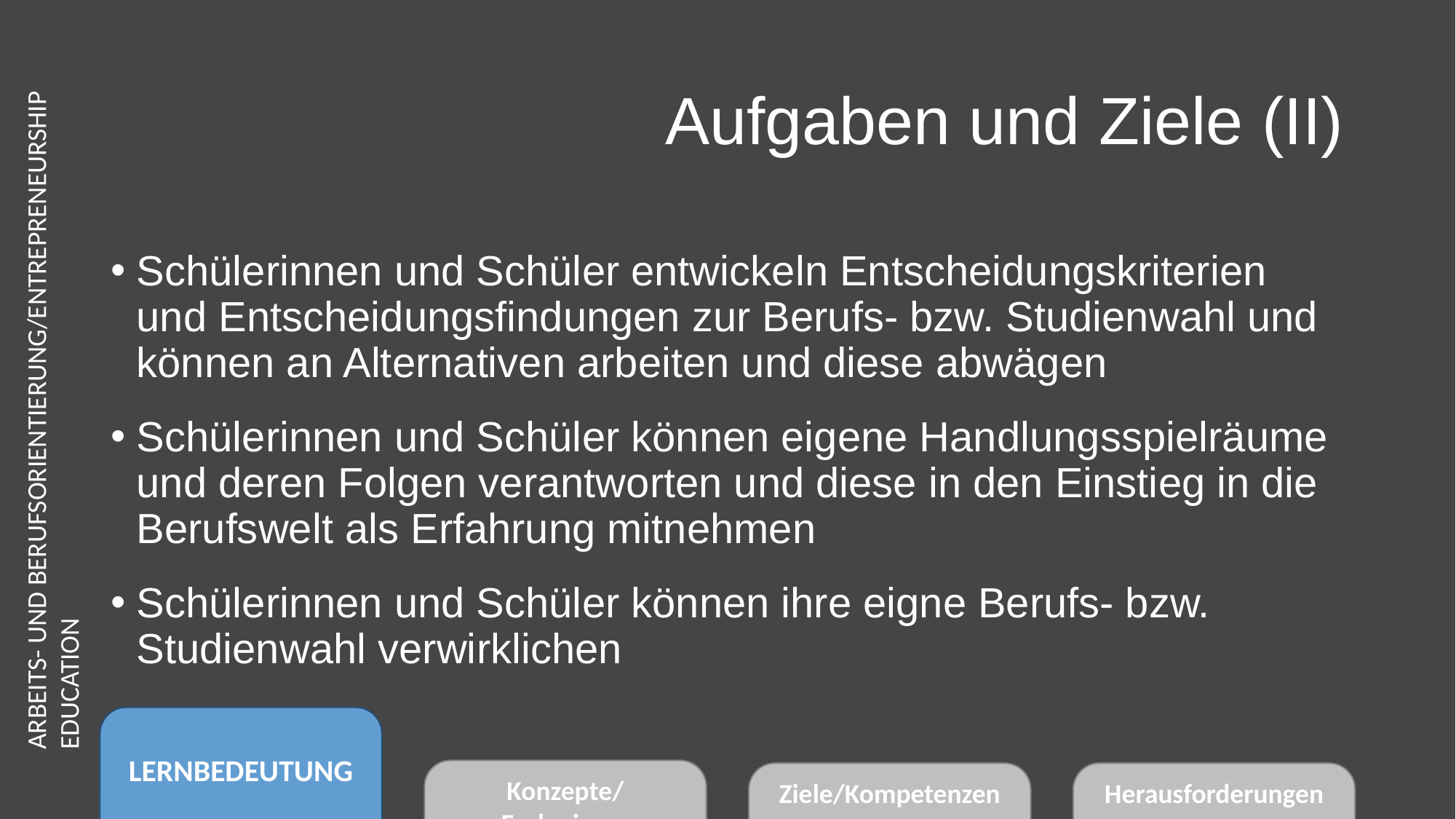

# Aufgaben und Ziele (II)
Schülerinnen und Schüler entwickeln Entscheidungskriterien und Entscheidungsfindungen zur Berufs- bzw. Studienwahl und können an Alternativen arbeiten und diese abwägen
Schülerinnen und Schüler können eigene Handlungsspielräume und deren Folgen verantworten und diese in den Einstieg in die Berufswelt als Erfahrung mitnehmen
Schülerinnen und Schüler können ihre eigne Berufs- bzw. Studienwahl verwirklichen